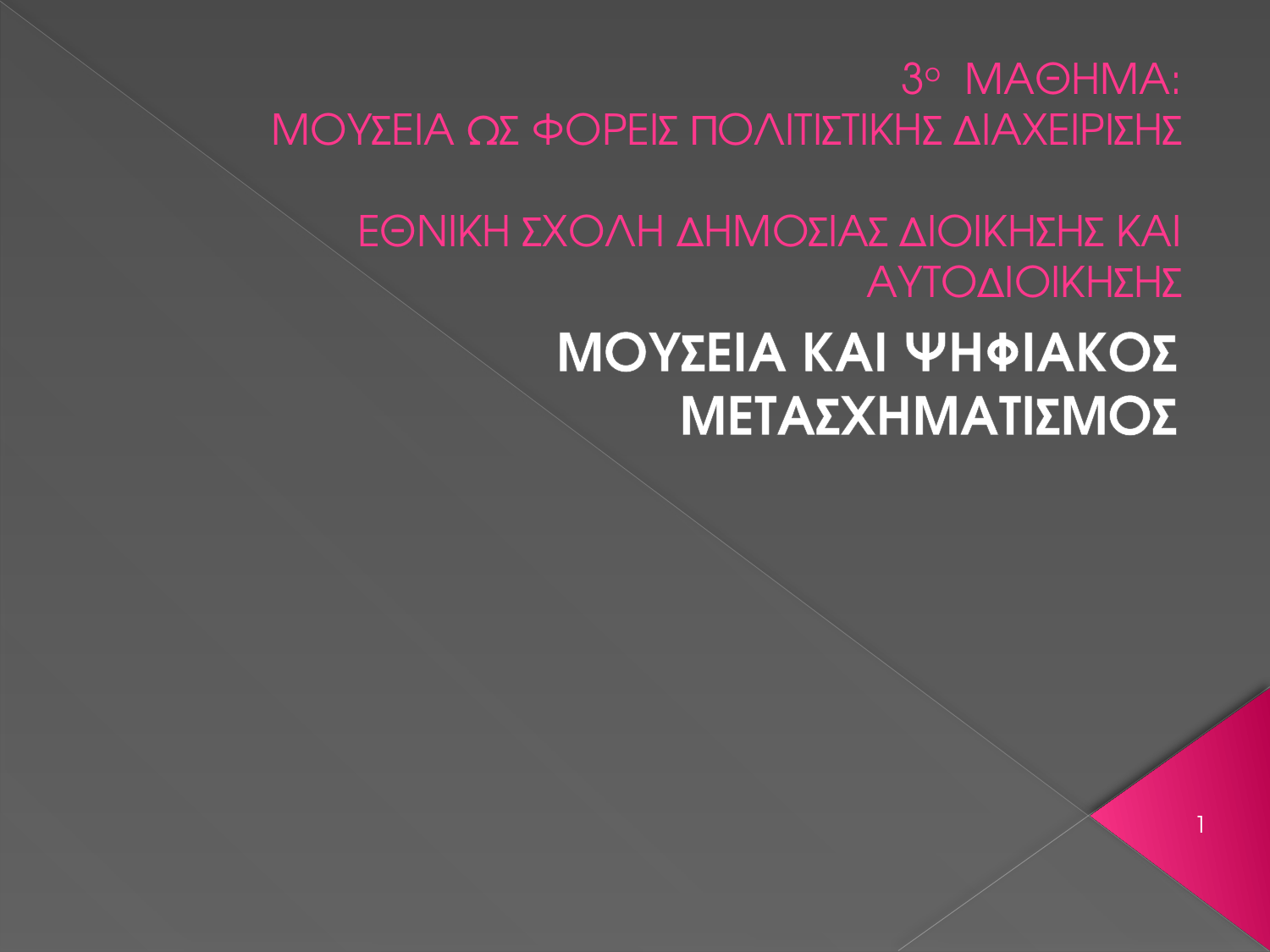

# 3ο  ΜΑΘΗΜΑ: ΜΟΥΣΕΙΑ ΩΣ ΦΟΡΕΙΣ ΠΟΛΙΤΙΣΤΙΚΗΣ ΔΙΑΧΕΙΡΙΣΗΣ ΕΘΝΙΚΗ ΣΧΟΛΗ ΔΗΜΟΣΙΑΣ ΔΙΟΙΚΗΣΗΣ ΚΑΙ ΑΥΤΟΔΙΟΙΚΗΣΗΣ
ΜΟΥΣΕΙΑ ΚΑΙ ΨΗΦΙΑΚΟΣ ΜΕΤΑΣΧΗΜΑΤΙΣΜΟΣ
1